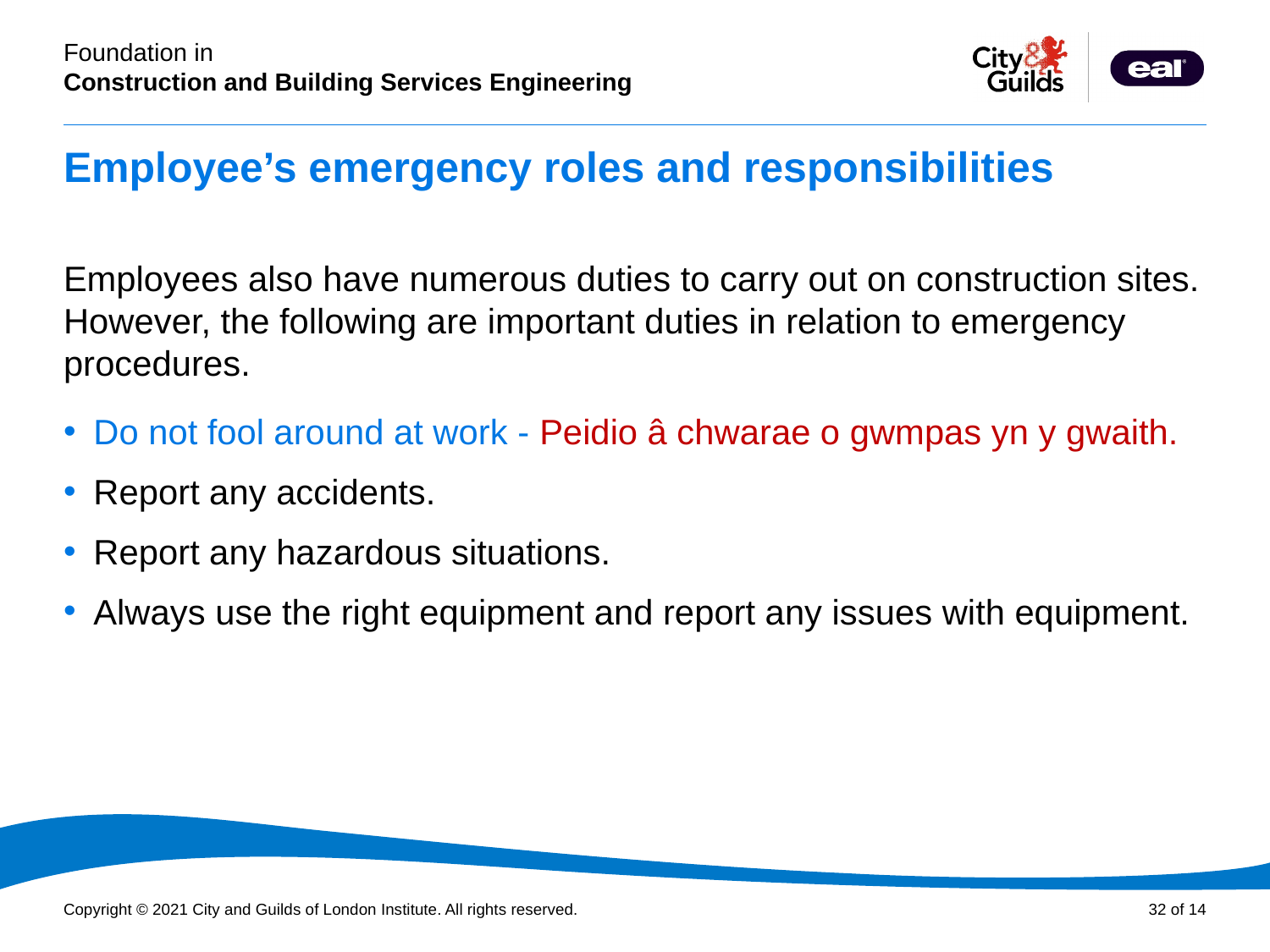

# Employee’s emergency roles and responsibilities
Employees also have numerous duties to carry out on construction sites. However, the following are important duties in relation to emergency procedures.
Do not fool around at work - Peidio â chwarae o gwmpas yn y gwaith.
Report any accidents.
Report any hazardous situations.
Always use the right equipment and report any issues with equipment.